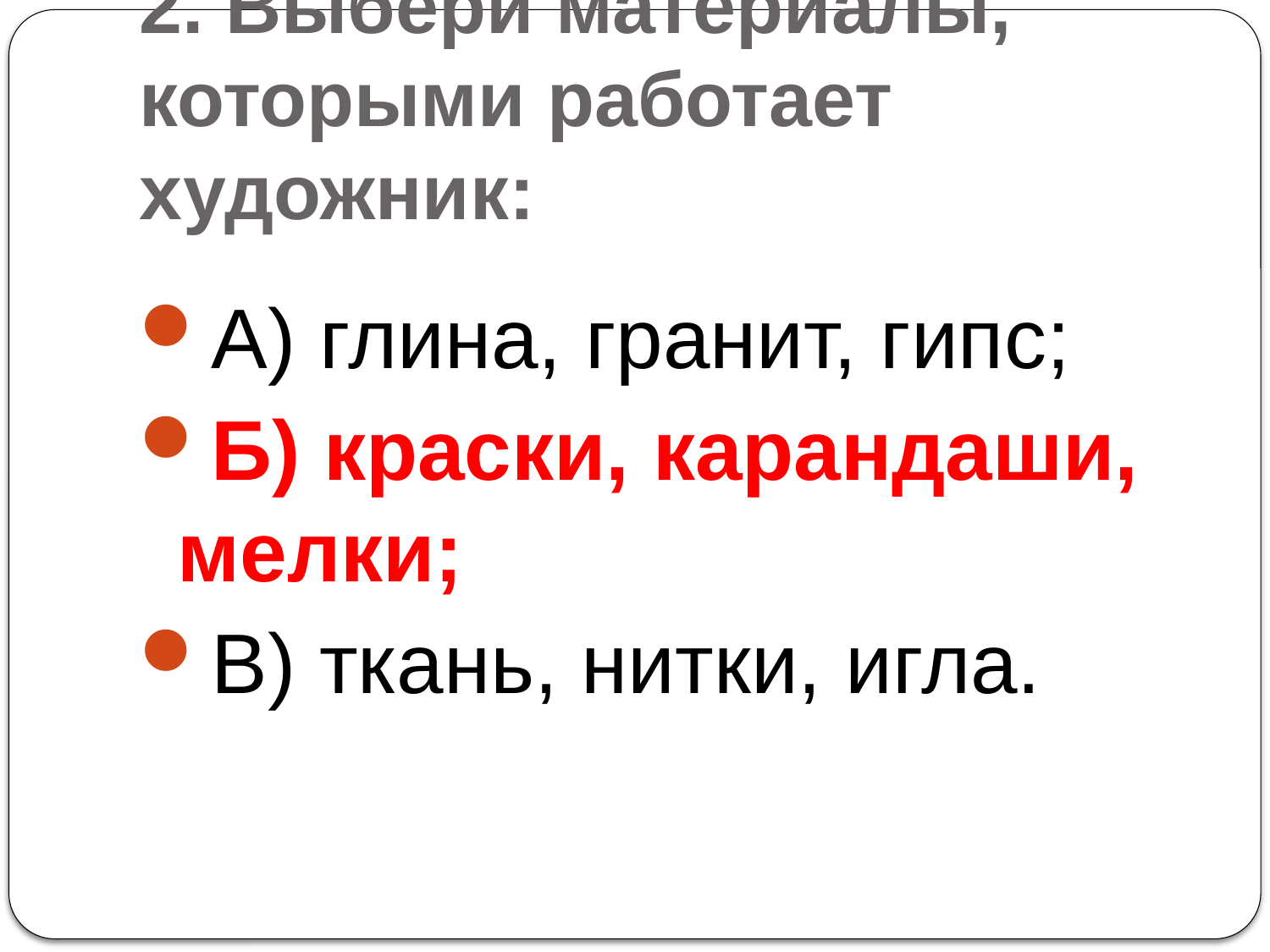

# 2. Выбери материалы, которыми работает художник:
А) глина, гранит, гипс;
Б) краски, карандаши, мелки;
В) ткань, нитки, игла.